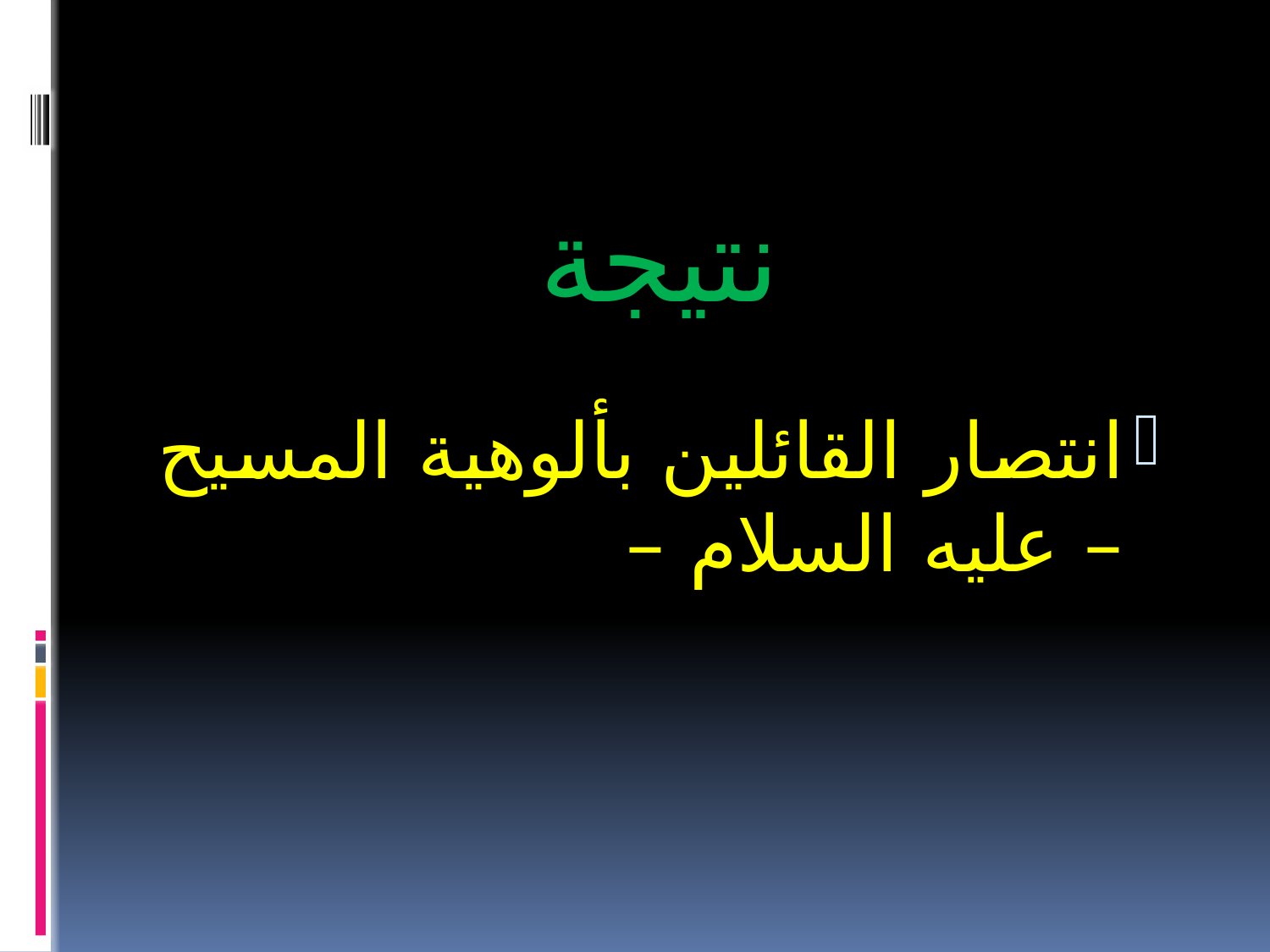

نتيجة

انتصار القائلين بألوهية المسيح
– عليه السلام –